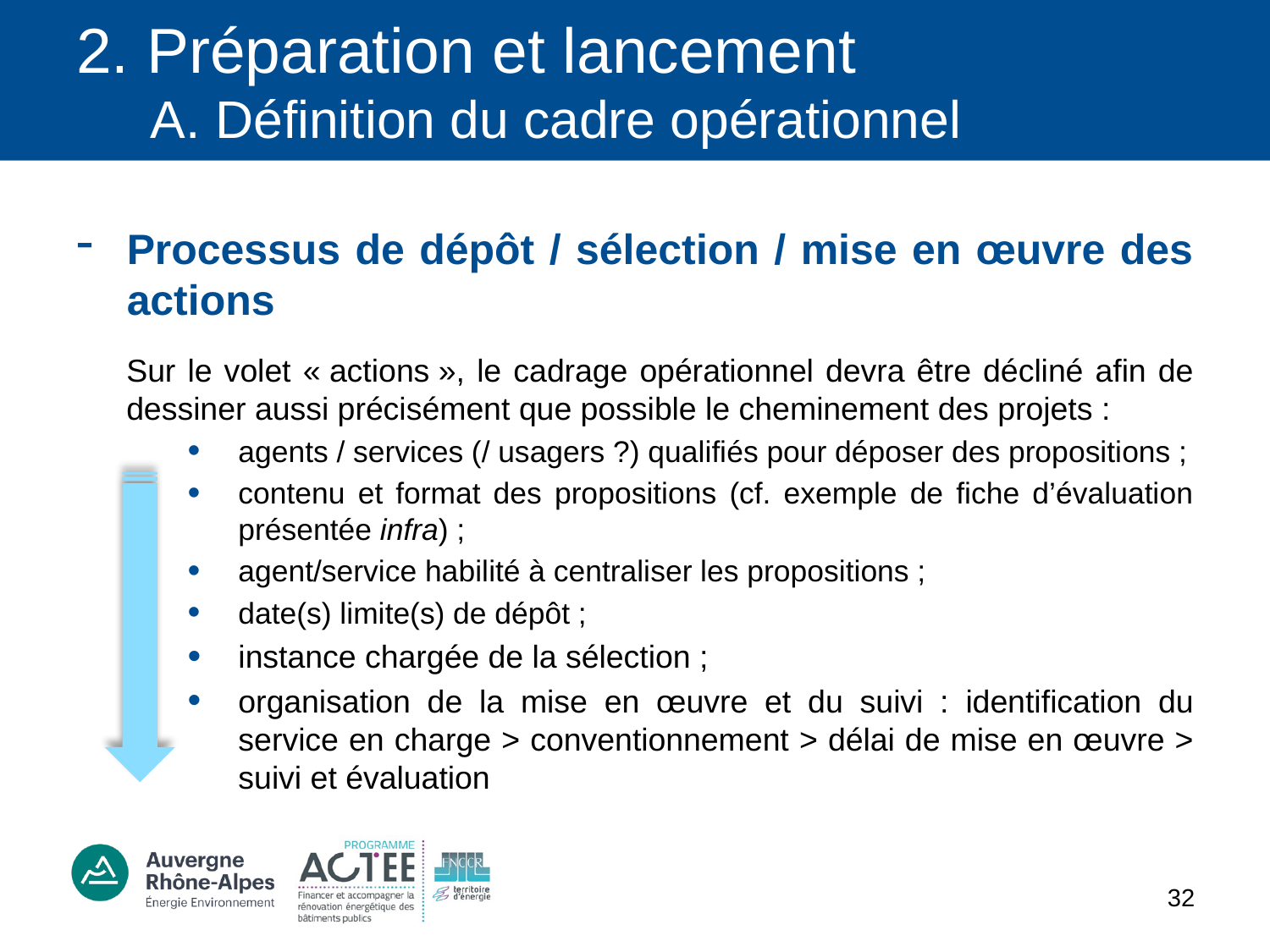

# 2. Préparation et lancement A. Définition du cadre opérationnel
Processus de dépôt / sélection / mise en œuvre des actions

Sur le volet « actions », le cadrage opérationnel devra être décliné afin de dessiner aussi précisément que possible le cheminement des projets :
agents / services (/ usagers ?) qualifiés pour déposer des propositions ;
contenu et format des propositions (cf. exemple de fiche d’évaluation présentée infra) ;
agent/service habilité à centraliser les propositions ;
date(s) limite(s) de dépôt ;
instance chargée de la sélection ;
organisation de la mise en œuvre et du suivi : identification du service en charge > conventionnement > délai de mise en œuvre > suivi et évaluation